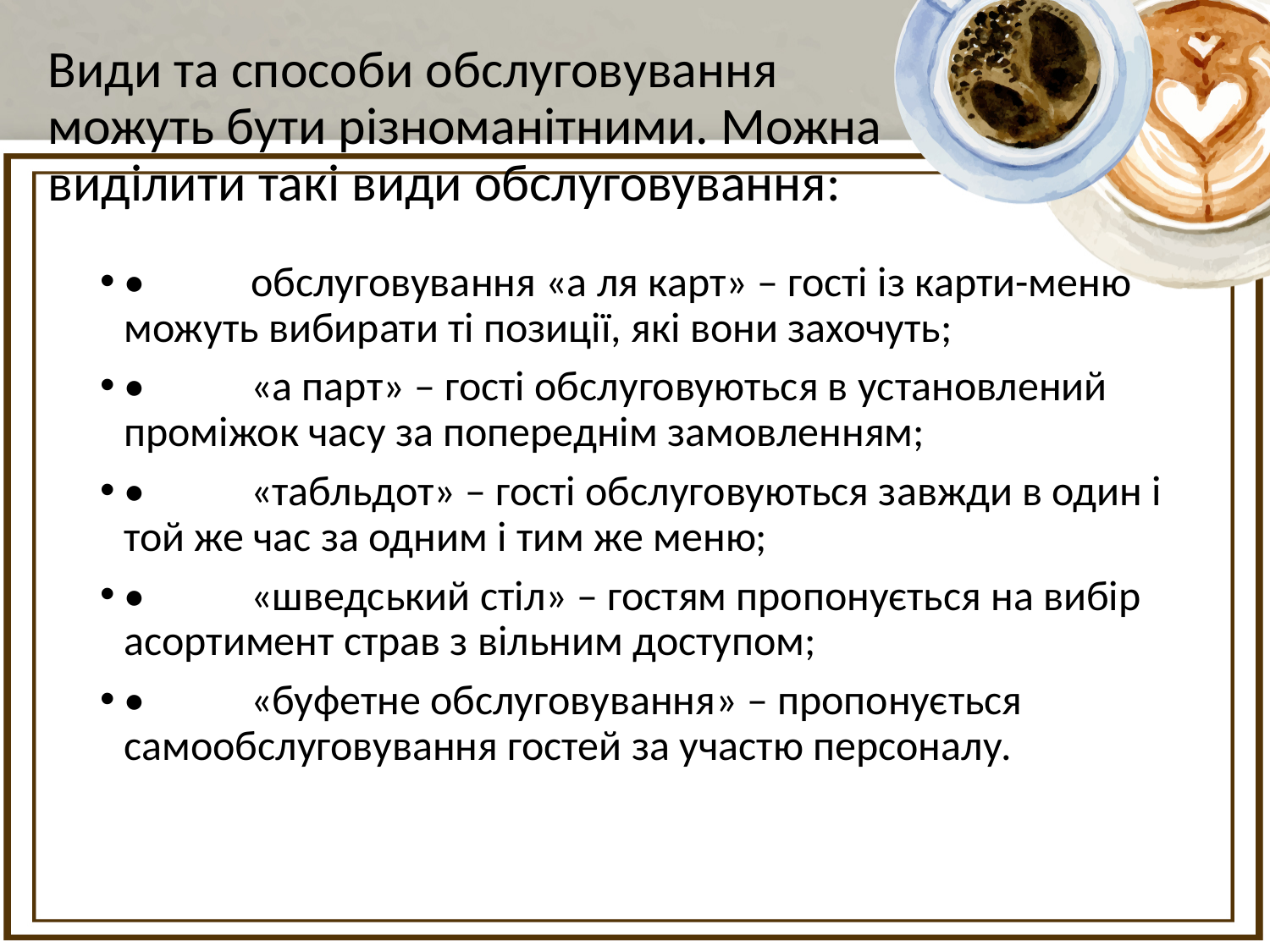

# Види та способи обслуговування можуть бути різноманітними. Можна виділити такі види обслуговування:
•	обслуговування «а ля карт» – гості із карти-меню можуть вибирати ті позиції, які вони захочуть;
•	«а парт» – гості обслуговуються в установлений проміжок часу за попереднім замовленням;
•	«табльдот» – гості обслуговуються завжди в один і той же час за одним і тим же меню;
•	«шведський стіл» – гостям пропонується на вибір асортимент страв з вільним доступом;
•	«буфетне обслуговування» – пропонується самообслуговування гостей за участю персоналу.